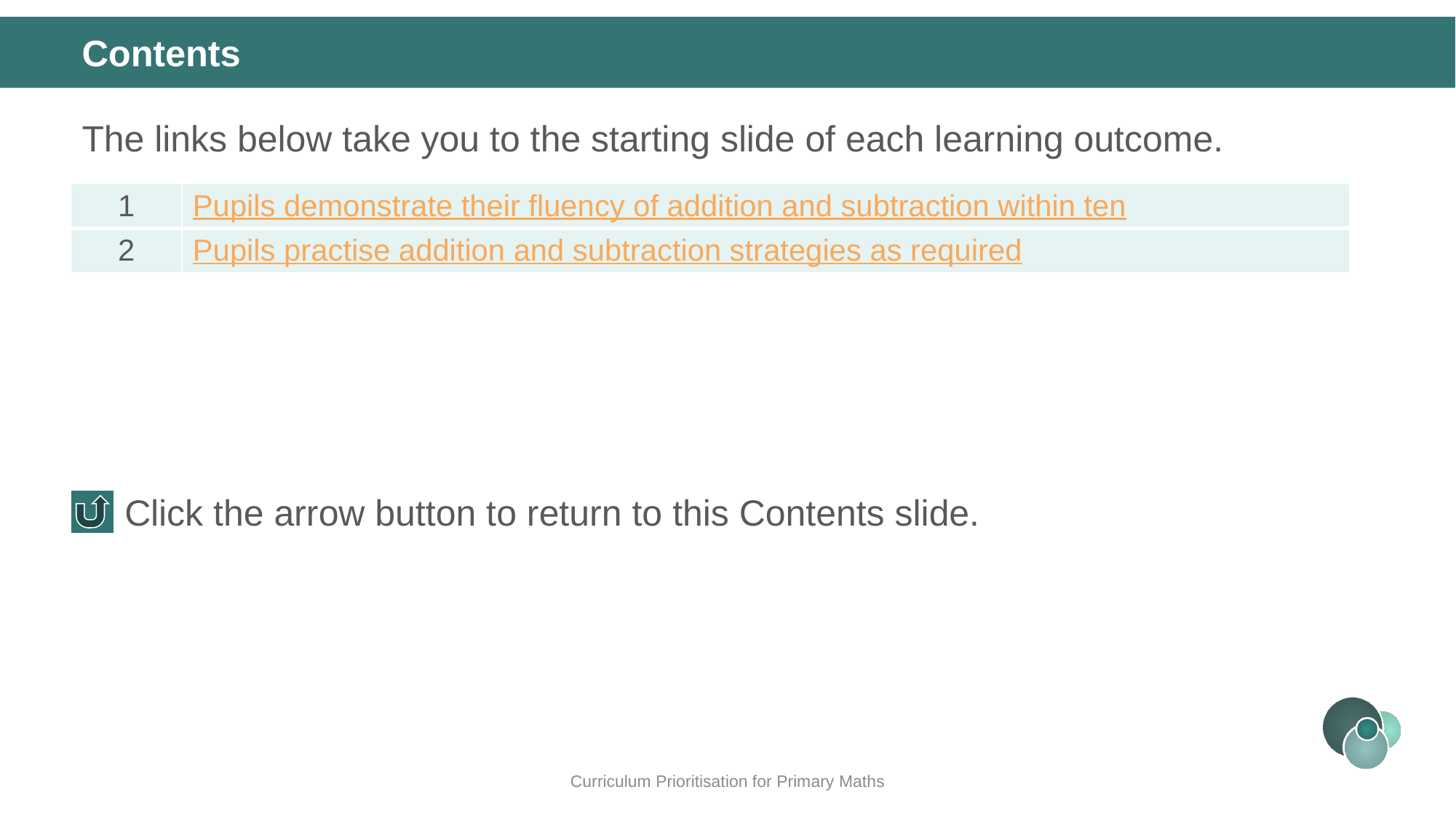

Contents
The links below take you to the starting slide of each learning outcome.
| 1 | Pupils demonstrate their fluency of addition and subtraction within ten |
| --- | --- |
| 2 | Pupils practise addition and subtraction strategies as required |
Click the arrow button to return to this Contents slide.

Curriculum Prioritisation for Primary Maths